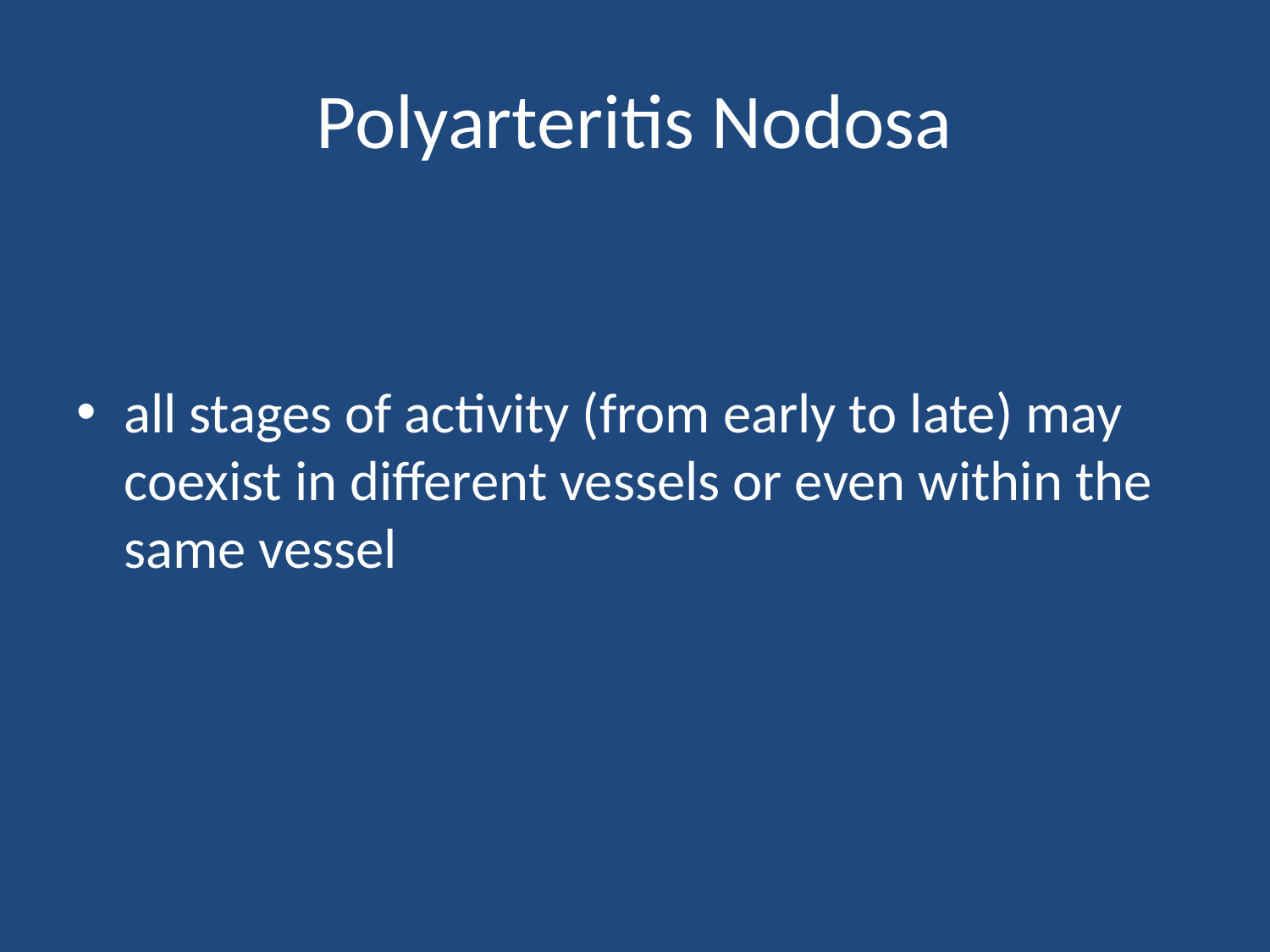

# Polyarteritis Nodosa
all stages of activity (from early to late) may coexist in different vessels or even within the same vessel